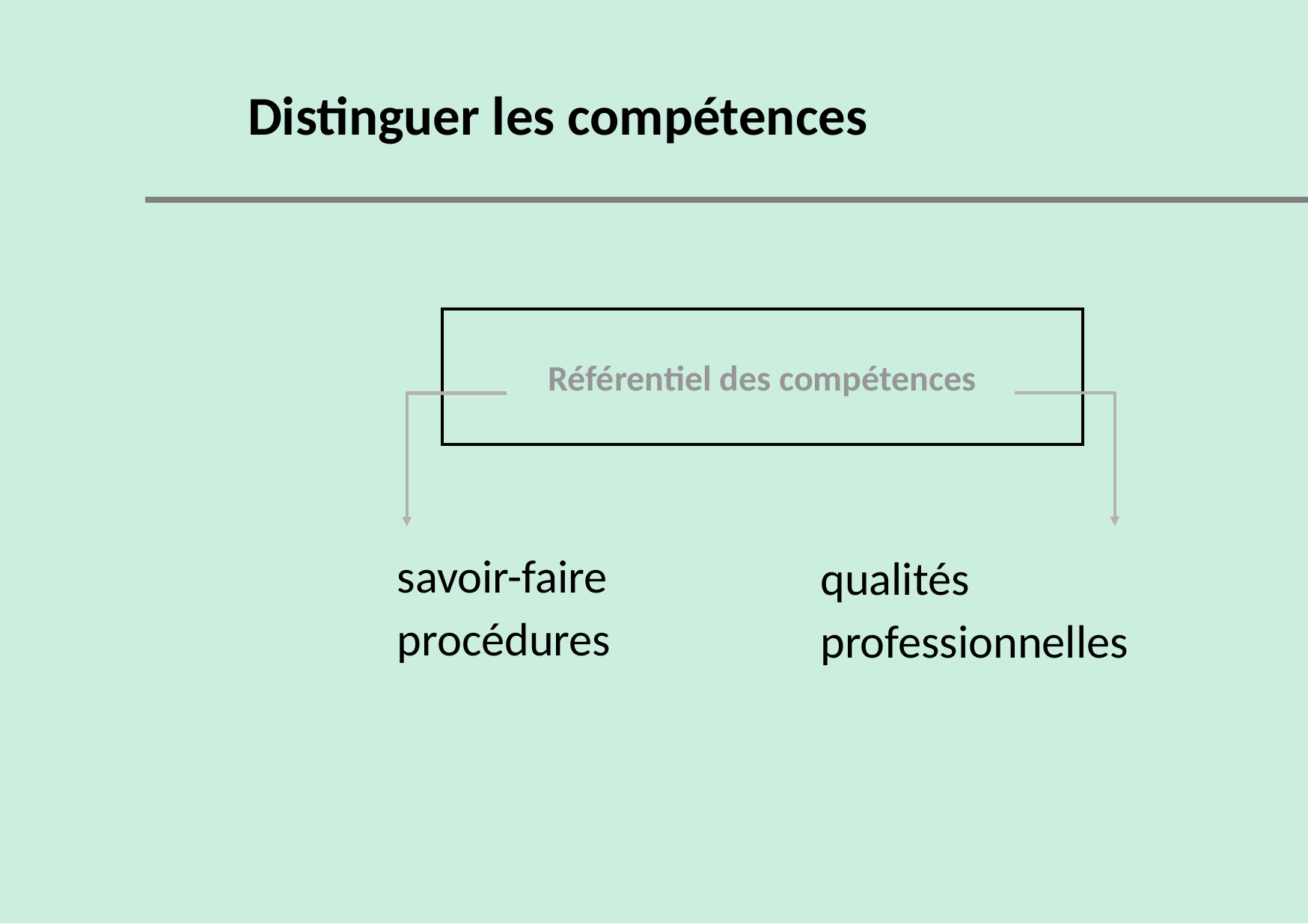

Distinguer les compétences

Référentiel des compétences

savoir-faire
procédures
qualités
professionnelles